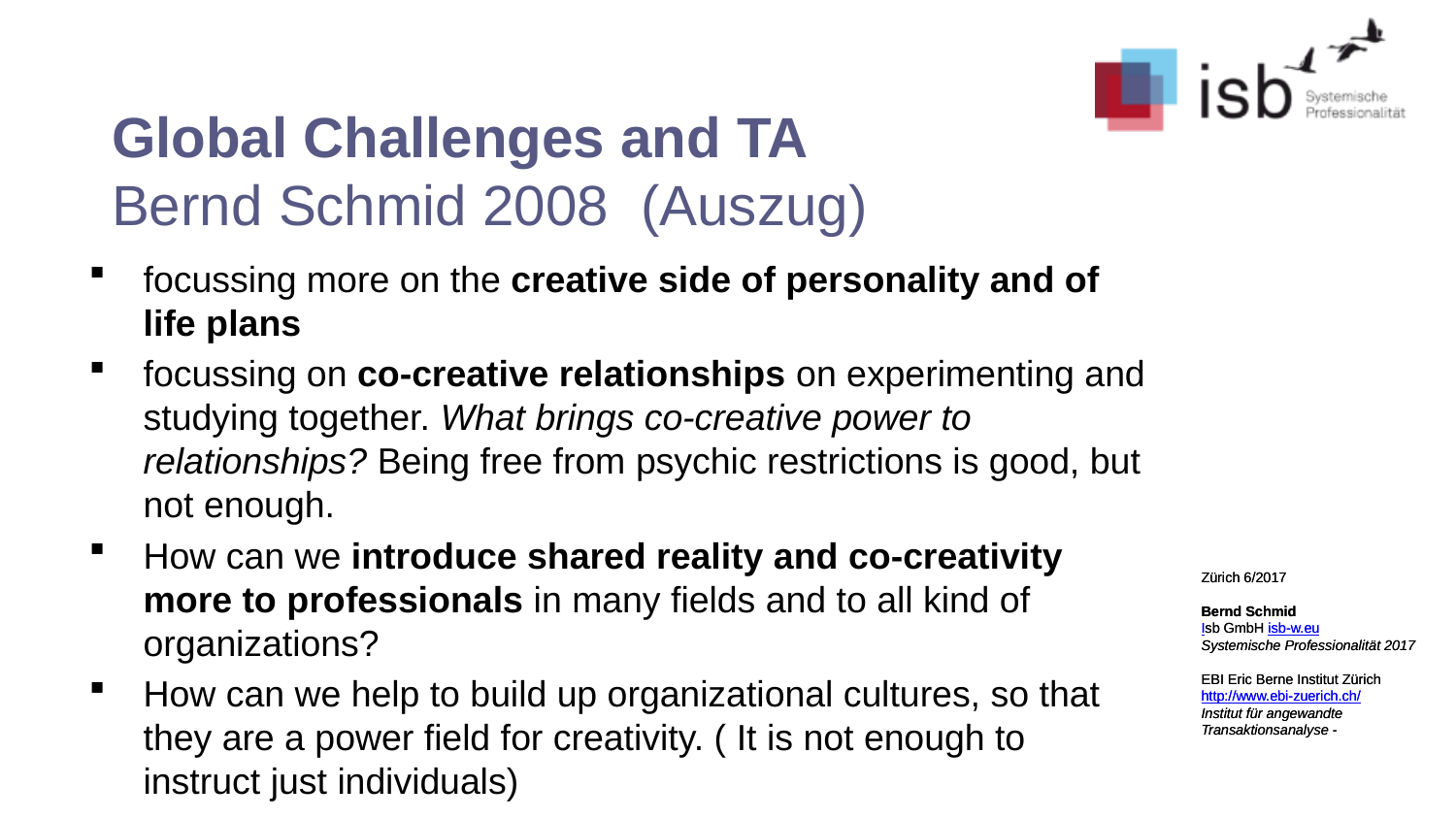

# Global Challenges and TA Bernd Schmid 2008  (Auszug)
focussing more on the creative side of personality and of life plans
focussing on co-creative relationships on experimenting and studying together. What brings co-creative power to relationships? Being free from psychic restrictions is good, but not enough.
How can we introduce shared reality and co-creativity more to professionals in many fields and to all kind of organizations?
How can we help to build up organizational cultures, so that they are a power field for creativity. ( It is not enough to  instruct just individuals)

Zürich 6/2017
Bernd Schmid
Isb GmbH isb-w.eu
Systemische Professionalität 2017

EBI Eric Berne Institut Zürich
http://www.ebi-zuerich.ch/
Institut für angewandte Transaktionsanalyse -